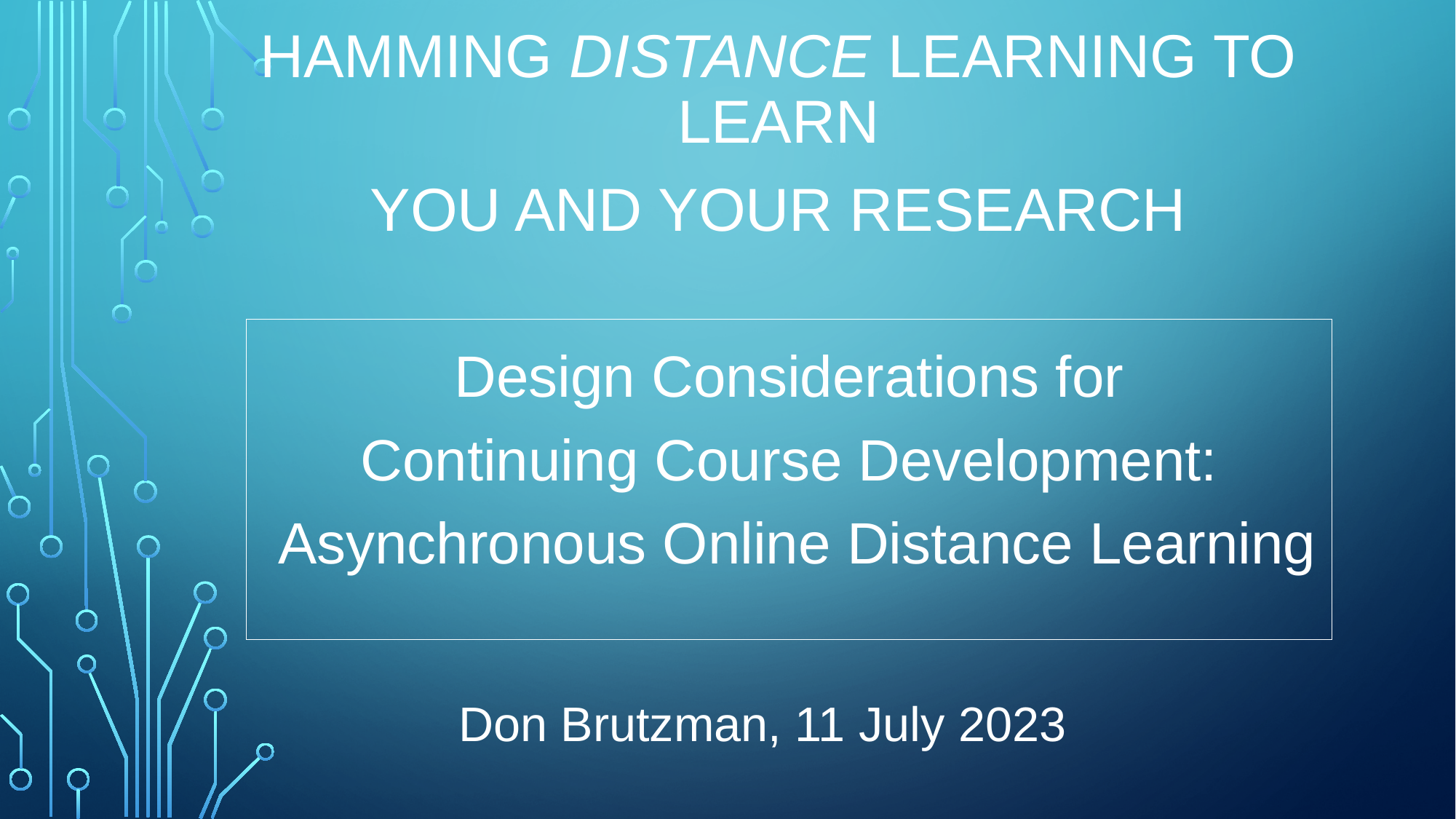

# Hamming DISTANCE Learning to Learn You and Your Research
Design Considerations for
Continuing Course Development:
 Asynchronous Online Distance Learning
Don Brutzman, 11 July 2023